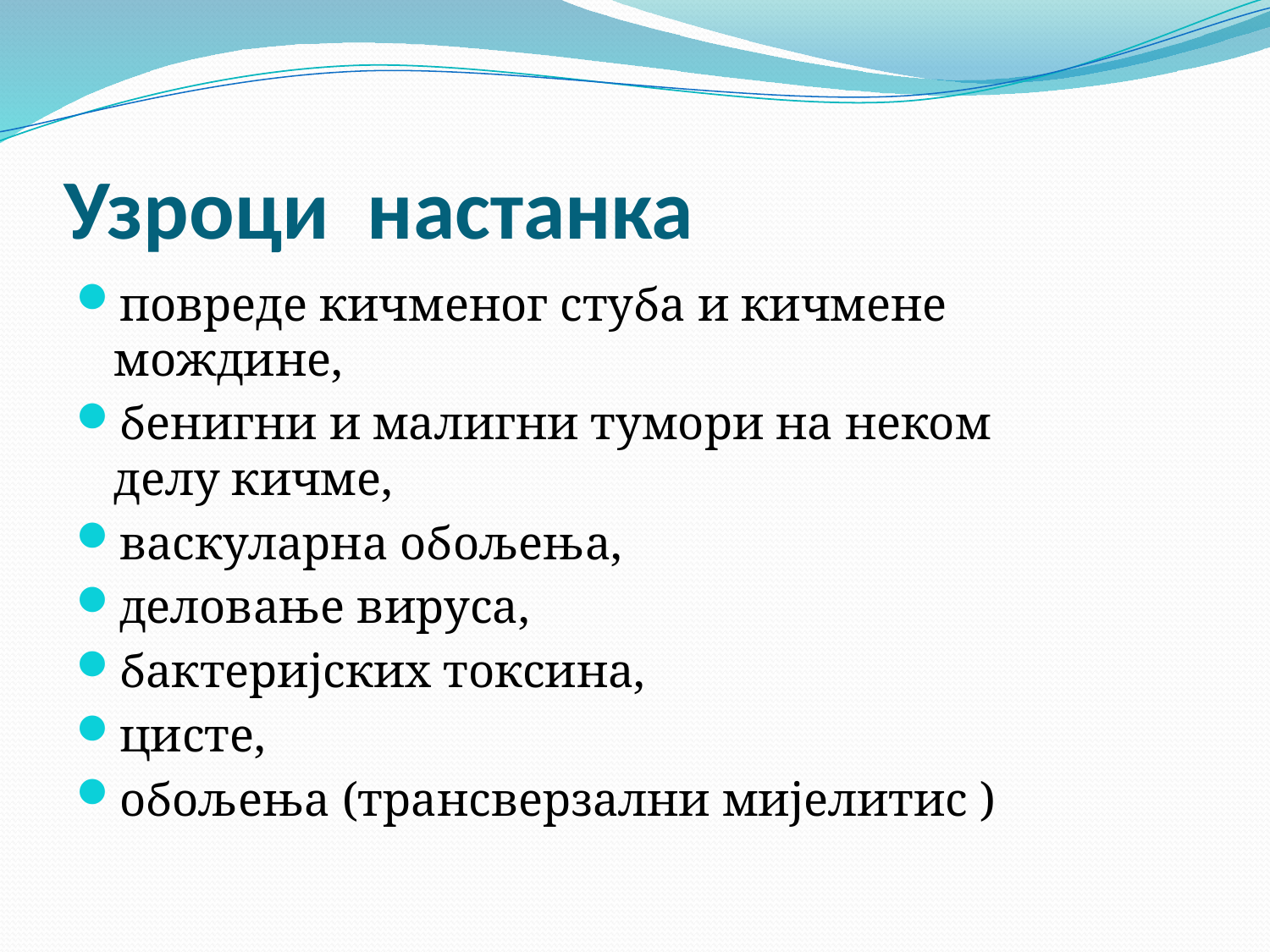

# Узроци  настанка
повреде кичменог стуба и кичмене мождине,
бенигни и малигни тумори на неком делу кичме,
васкуларна обољења,
деловање вируса,
бактеријских токсина,
цисте,
обољења (трансверзални мијелитис )